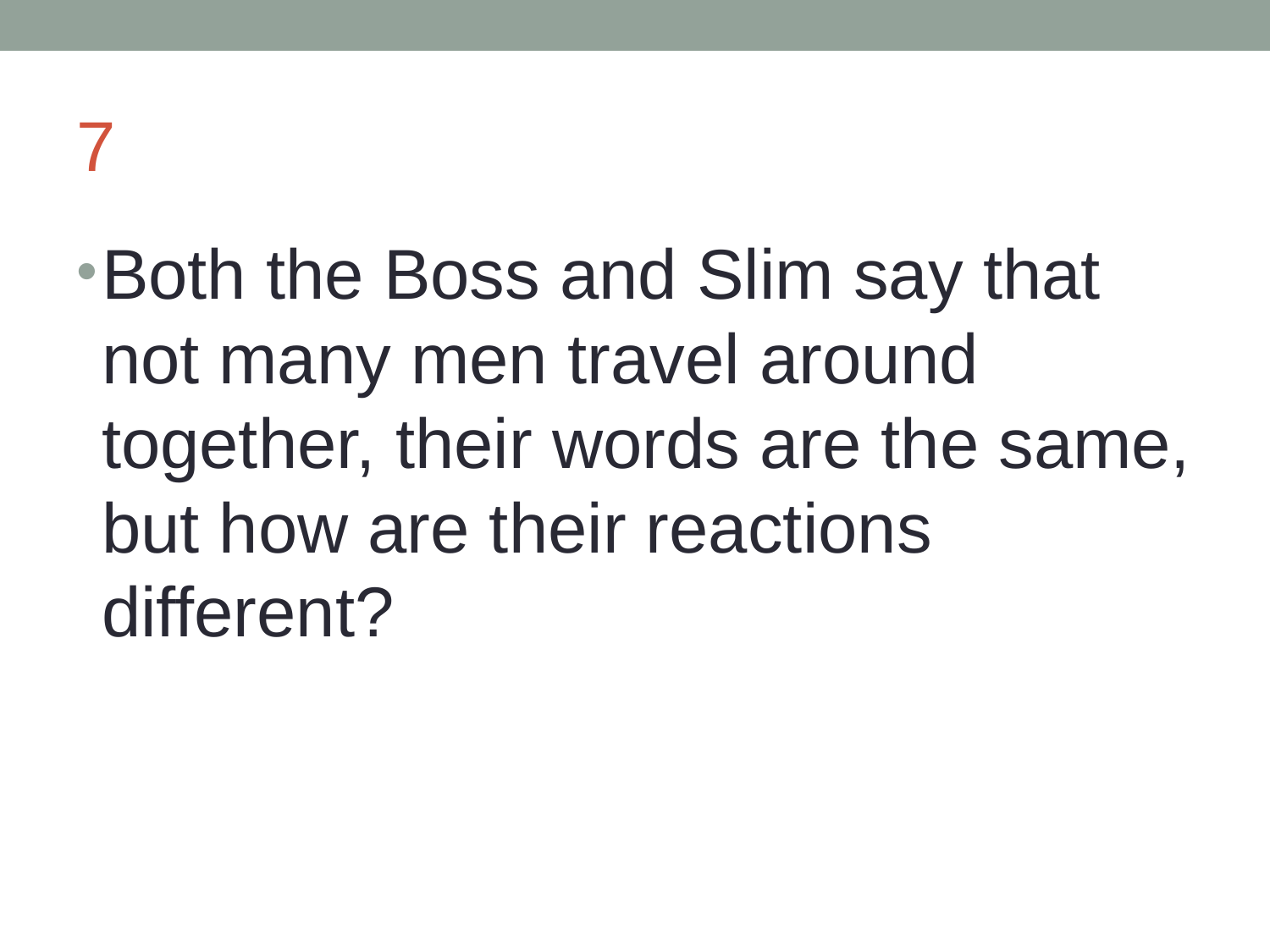

# 7
Both the Boss and Slim say that not many men travel around together, their words are the same, but how are their reactions different?